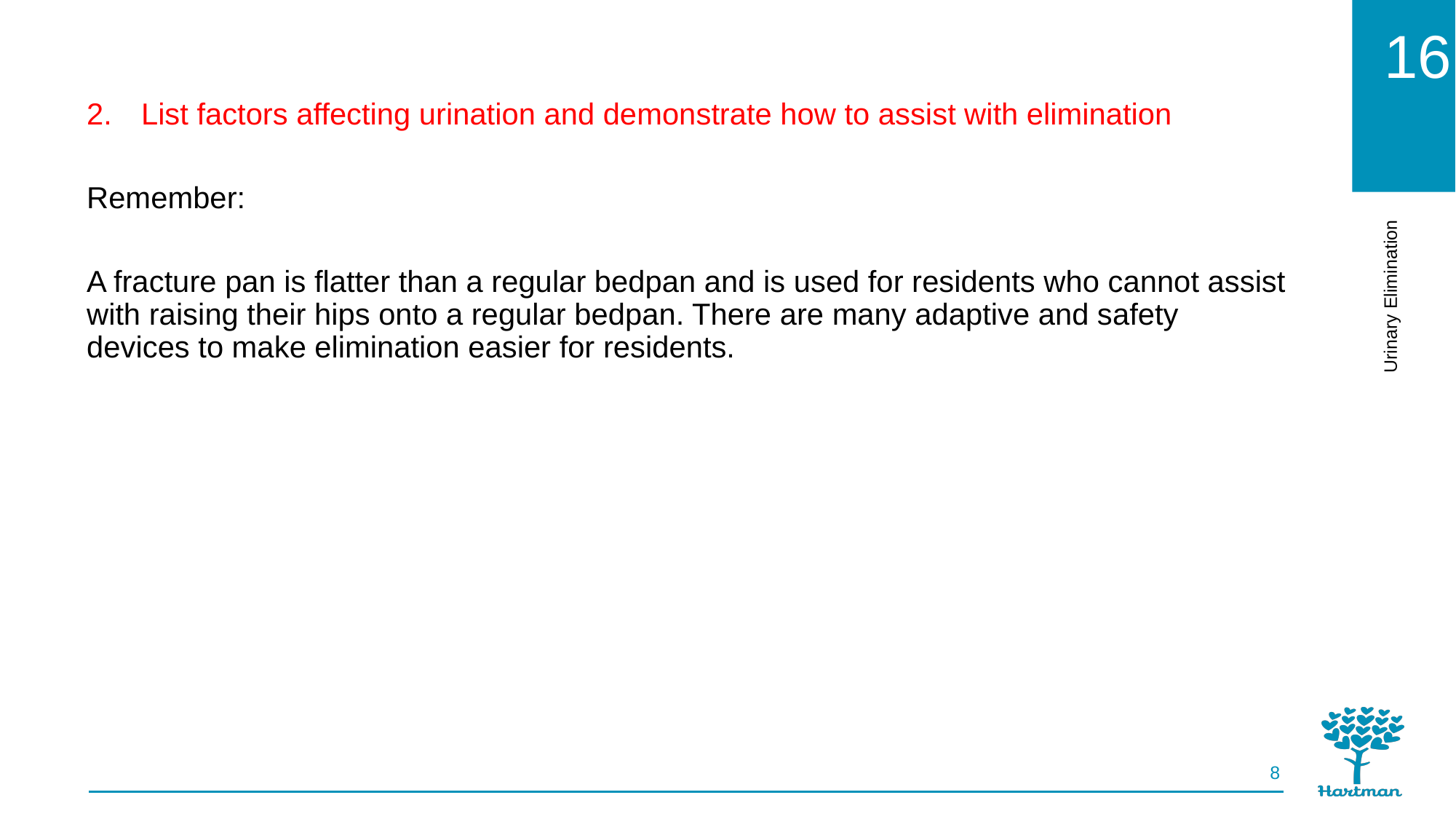

List factors affecting urination and demonstrate how to assist with elimination

Remember:

A fracture pan is flatter than a regular bedpan and is used for residents who cannot assist with raising their hips onto a regular bedpan. There are many adaptive and safety devices to make elimination easier for residents.

8